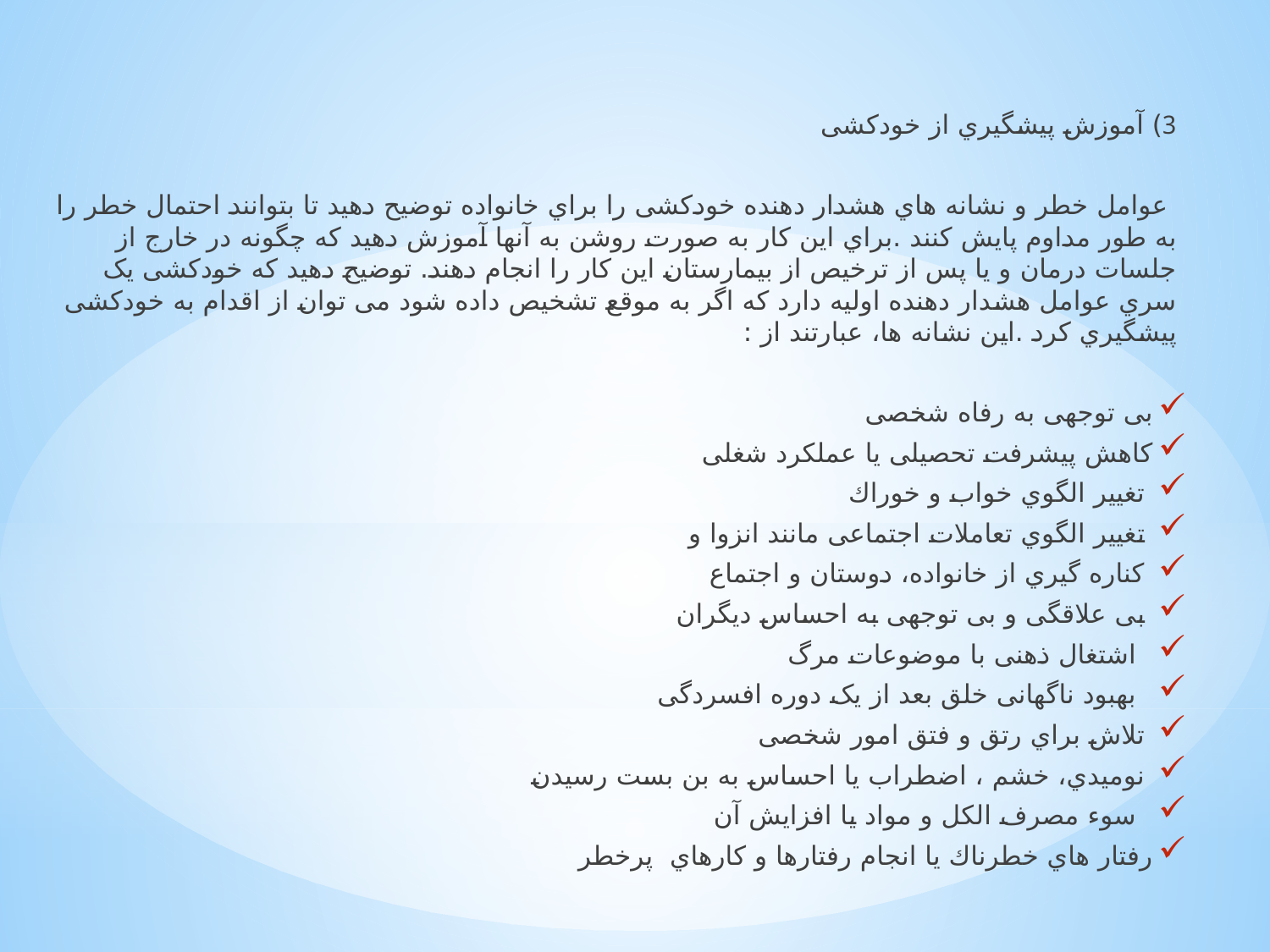

3) آﻣﻮزش ﭘﯿﺸﮕﯿﺮي از ﺧﻮدﮐﺸﯽ

 ﻋﻮاﻣﻞ ﺧﻄﺮ و ﻧﺸﺎﻧﻪ ﻫﺎي ﻫﺸﺪار دﻫﻨﺪه ﺧﻮدﮐﺸﯽ را ﺑﺮاي ﺧﺎﻧﻮاده ﺗﻮﺿﯿﺢ دﻫﯿﺪ ﺗﺎ ﺑﺘﻮاﻧﻨﺪ اﺣﺘﻤﺎل ﺧﻄﺮ را ﺑﻪ ﻃﻮر ﻣﺪاوم ﭘﺎﯾﺶ ﮐﻨﻨﺪ .ﺑﺮاي اﯾﻦ ﮐﺎر ﺑﻪ ﺻﻮرت روﺷﻦ ﺑﻪ آﻧﻬﺎ آﻣﻮزش دﻫﯿﺪ ﮐﻪ ﭼﮕﻮﻧﻪ در ﺧﺎرج از ﺟﻠﺴﺎت درﻣﺎن و ﯾﺎ ﭘﺲ از ﺗﺮﺧﯿﺺ از ﺑﯿﻤﺎرﺳﺘﺎن اﯾﻦ ﮐﺎر را اﻧﺠﺎم دﻫﻨﺪ. ﺗﻮﺿﯿﺢ دﻫﯿﺪ ﮐﻪ ﺧﻮدﮐﺸﯽ ﯾﮏ ﺳﺮي ﻋﻮاﻣﻞ ﻫﺸﺪار دﻫﻨﺪه اوﻟﯿﻪ دارد ﮐﻪ اﮔﺮ ﺑﻪ ﻣﻮﻗﻊ ﺗﺸﺨﯿﺺ داده ﺷﻮد ﻣﯽ ﺗﻮان از اﻗﺪام ﺑﻪ ﺧﻮدﮐﺸﯽ ﭘﯿﺸﮕﯿﺮي ﮐﺮد .اﯾﻦ ﻧﺸﺎﻧﻪ ﻫﺎ، ﻋﺒﺎرﺗﻨﺪ از :

ﺑﯽ ﺗﻮﺟﻬﯽ ﺑﻪ رﻓﺎه ﺷﺨﺼﯽ
ﮐﺎﻫﺶ ﭘﯿﺸﺮﻓﺖ ﺗﺤﺼﯿﻠﯽ ﯾﺎ ﻋﻤﻠﮑﺮد ﺷﻐﻠﯽ
 ﺗﻐﯿﯿﺮ اﻟﮕﻮي ﺧﻮاب و ﺧﻮراك
 ﺗﻐﯿﯿﺮ اﻟﮕﻮي ﺗﻌﺎﻣﻼت اﺟﺘﻤﺎﻋﯽ ﻣﺎﻧﻨﺪ اﻧﺰوا و
 ﮐﻨﺎره ﮔﯿﺮي از ﺧﺎﻧﻮاده، دوﺳﺘﺎن و اﺟﺘﻤﺎع
 ﺑﯽ ﻋﻼﻗﮕﯽ و ﺑﯽ ﺗﻮﺟﻬﯽ ﺑﻪ اﺣﺴﺎس دﯾﮕﺮان
  اﺷﺘﻐﺎل ذﻫﻨﯽ ﺑﺎ ﻣﻮﺿﻮﻋﺎت ﻣﺮگ
  ﺑﻬﺒﻮد ﻧﺎﮔﻬﺎﻧﯽ ﺧﻠﻖ ﺑﻌﺪ از ﯾﮏ دوره اﻓﺴﺮدﮔﯽ
 ﺗﻼش ﺑﺮاي رﺗﻖ و ﻓﺘﻖ اﻣﻮر ﺷﺨﺼﯽ
 ﻧﻮﻣﯿﺪي، ﺧﺸﻢ ، اﺿﻄﺮاب ﯾﺎ اﺣﺴﺎس ﺑﻪ ﺑﻦ ﺑﺴﺖ رﺳﯿﺪن
  ﺳﻮء ﻣﺼﺮف اﻟﮑﻞ و ﻣﻮاد ﯾﺎ اﻓﺰاﯾﺶ آن
رﻓﺘﺎر ﻫﺎي ﺧﻄﺮﻧﺎك ﯾﺎ اﻧﺠﺎم رﻓﺘﺎرﻫﺎ و ﮐﺎرﻫﺎي  ﭘﺮﺧﻄﺮ